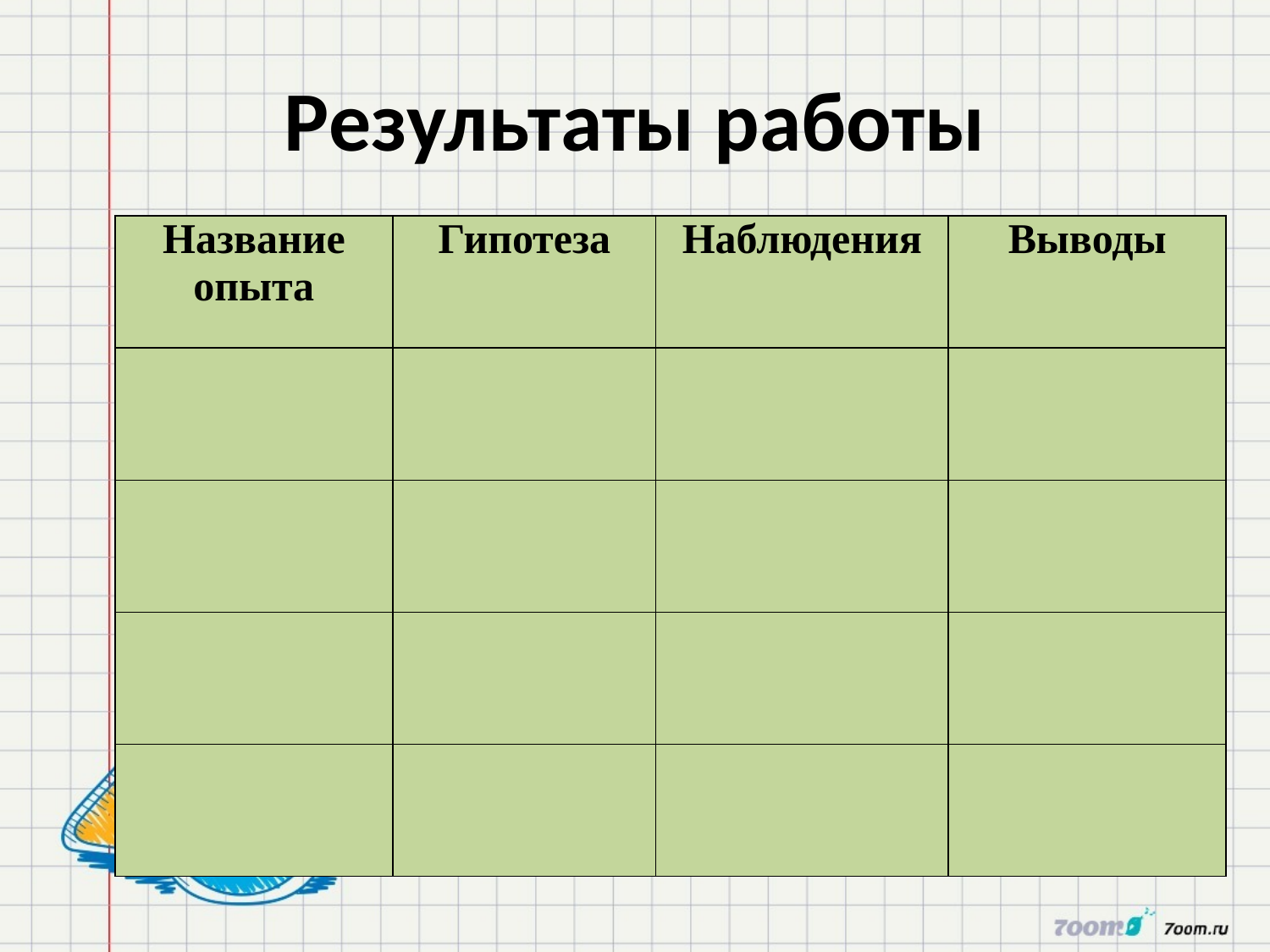

# Результаты работы
| Название опыта | Гипотеза | Наблюдения | Выводы |
| --- | --- | --- | --- |
|  |  |  |  |
|  |  |  |  |
|  |  |  |  |
|  |  |  |  |